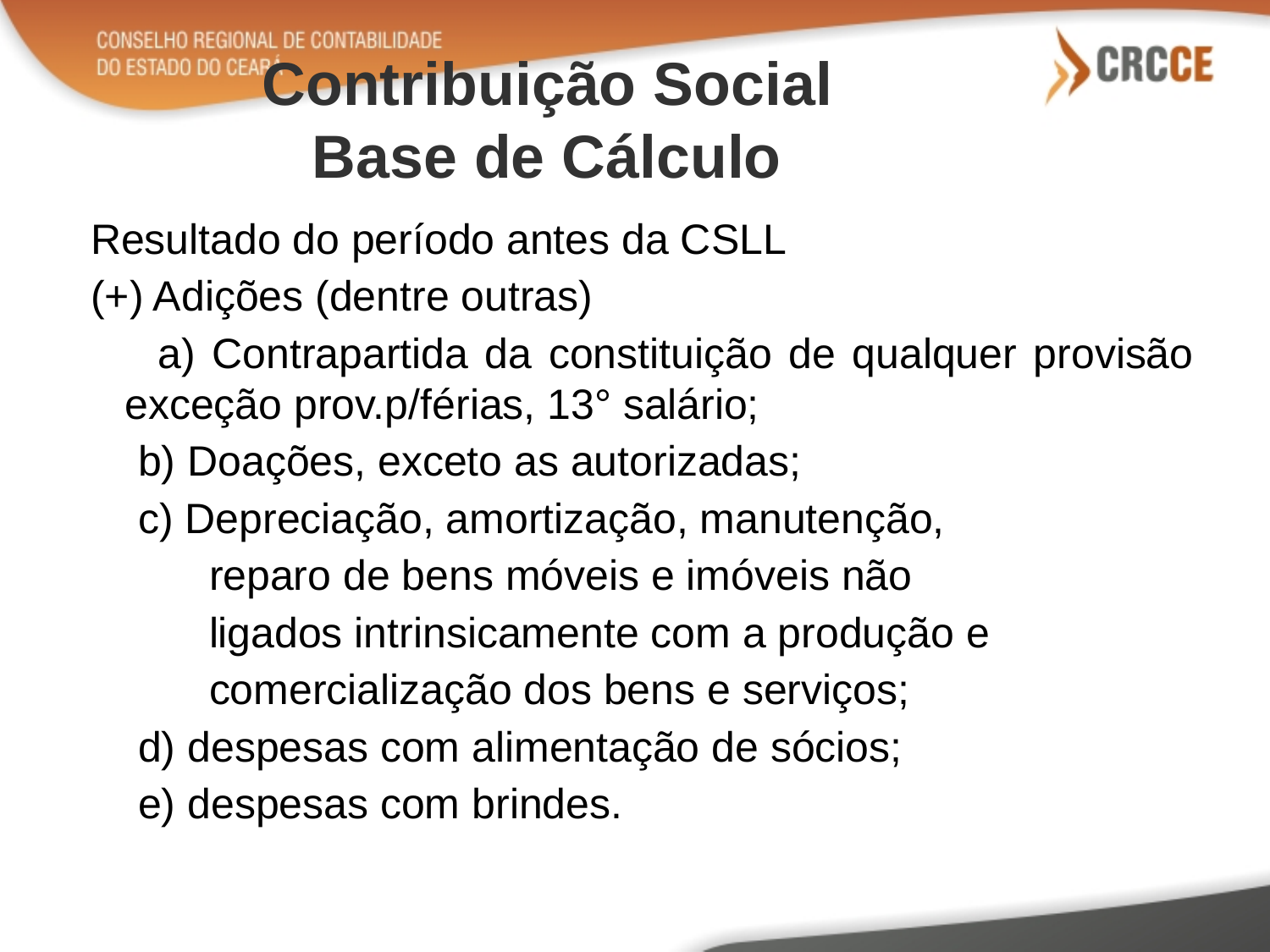

# Contribuição Social Base de Cálculo
Resultado do período antes da CSLL
(+) Adições (dentre outras)
    a) Contrapartida da constituição de qualquer provisão exceção prov.p/férias, 13° salário;
    b) Doações, exceto as autorizadas;
    c) Depreciação, amortização, manutenção,
          reparo de bens móveis e imóveis não
          ligados intrinsicamente com a produção e
          comercialização dos bens e serviços;
    d) despesas com alimentação de sócios;
    e) despesas com brindes.